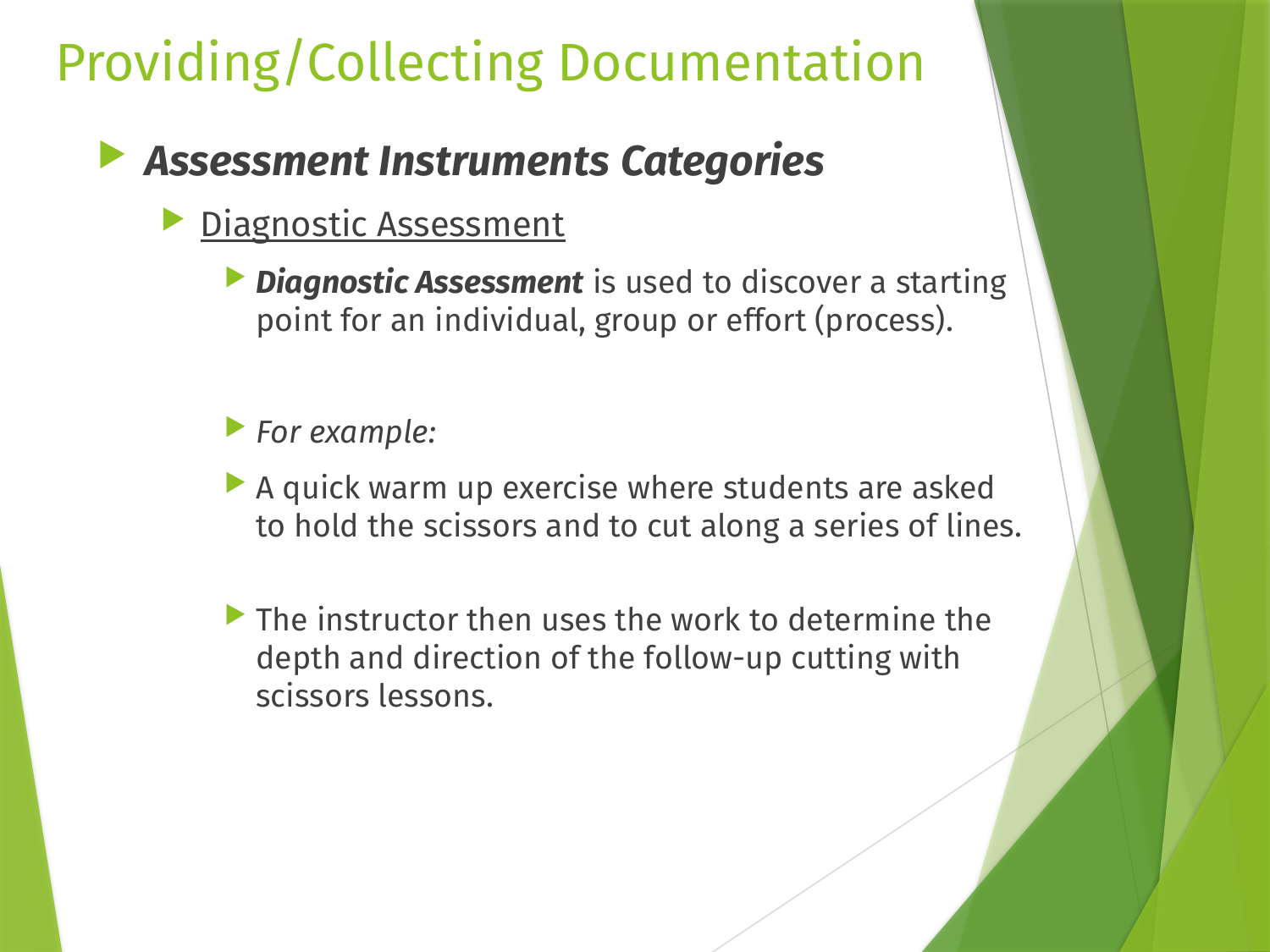

# Providing/Collecting Documentation
Assessment Instruments Categories
Diagnostic Assessment
Diagnostic Assessment is used to discover a starting point for an individual, group or effort (process).

For example:
A quick warm up exercise where students are asked to hold the scissors and to cut along a series of lines.
The instructor then uses the work to determine the depth and direction of the follow-up cutting with scissors lessons.